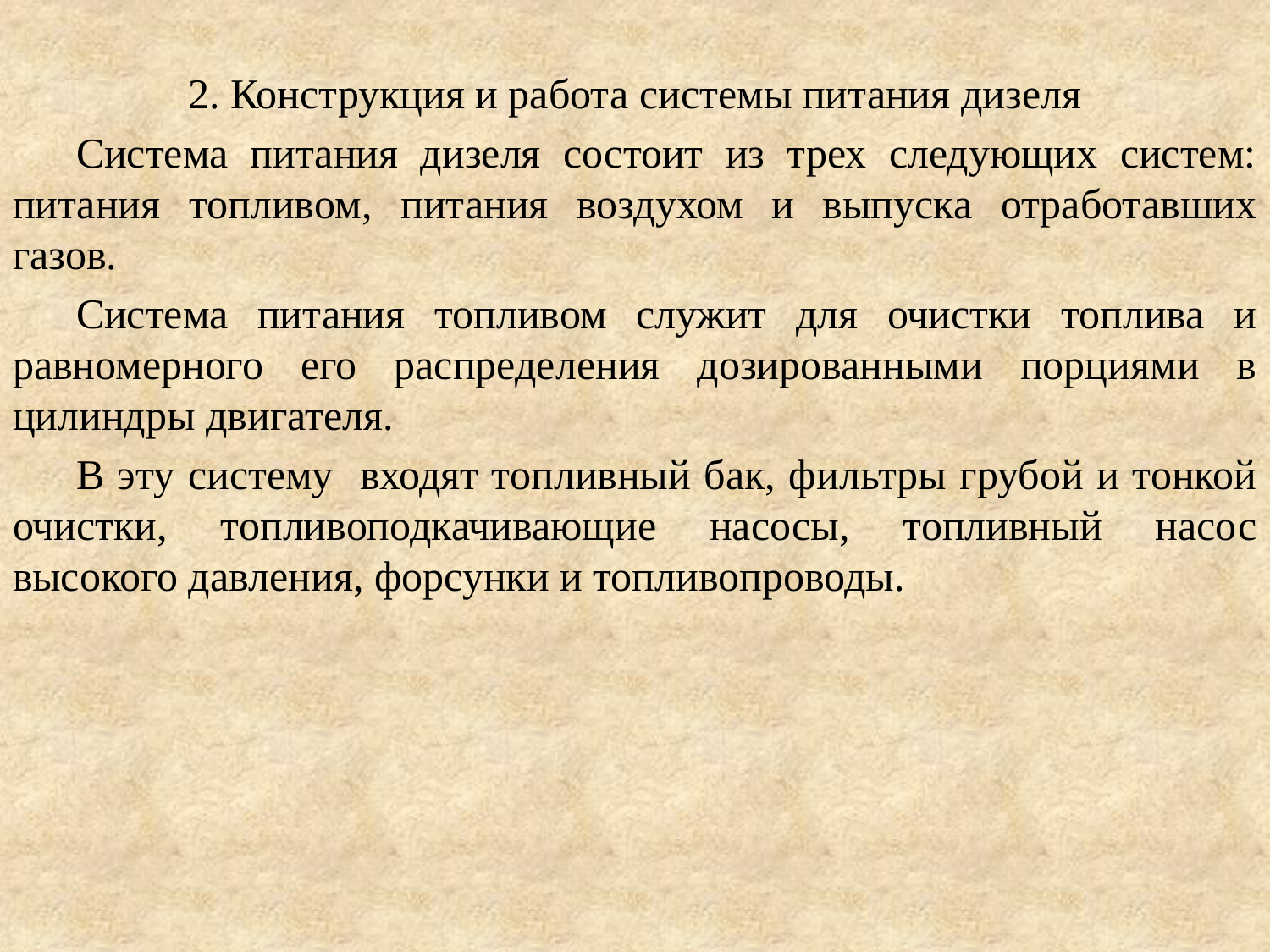

2. Конструкция и работа системы питания дизеля
Система питания дизеля состоит из трех следующих систем: питания топливом, питания воздухом и выпуска отработавших газов.
Система питания топливом служит для очистки топлива и равномерного его распределения дозированными порциями в цилиндры двигателя.
В эту систему  входят топливный бак, фильтры грубой и тонкой очистки, топливоподкачивающие насосы, топливный насос высокого давления, форсунки и топливопроводы.